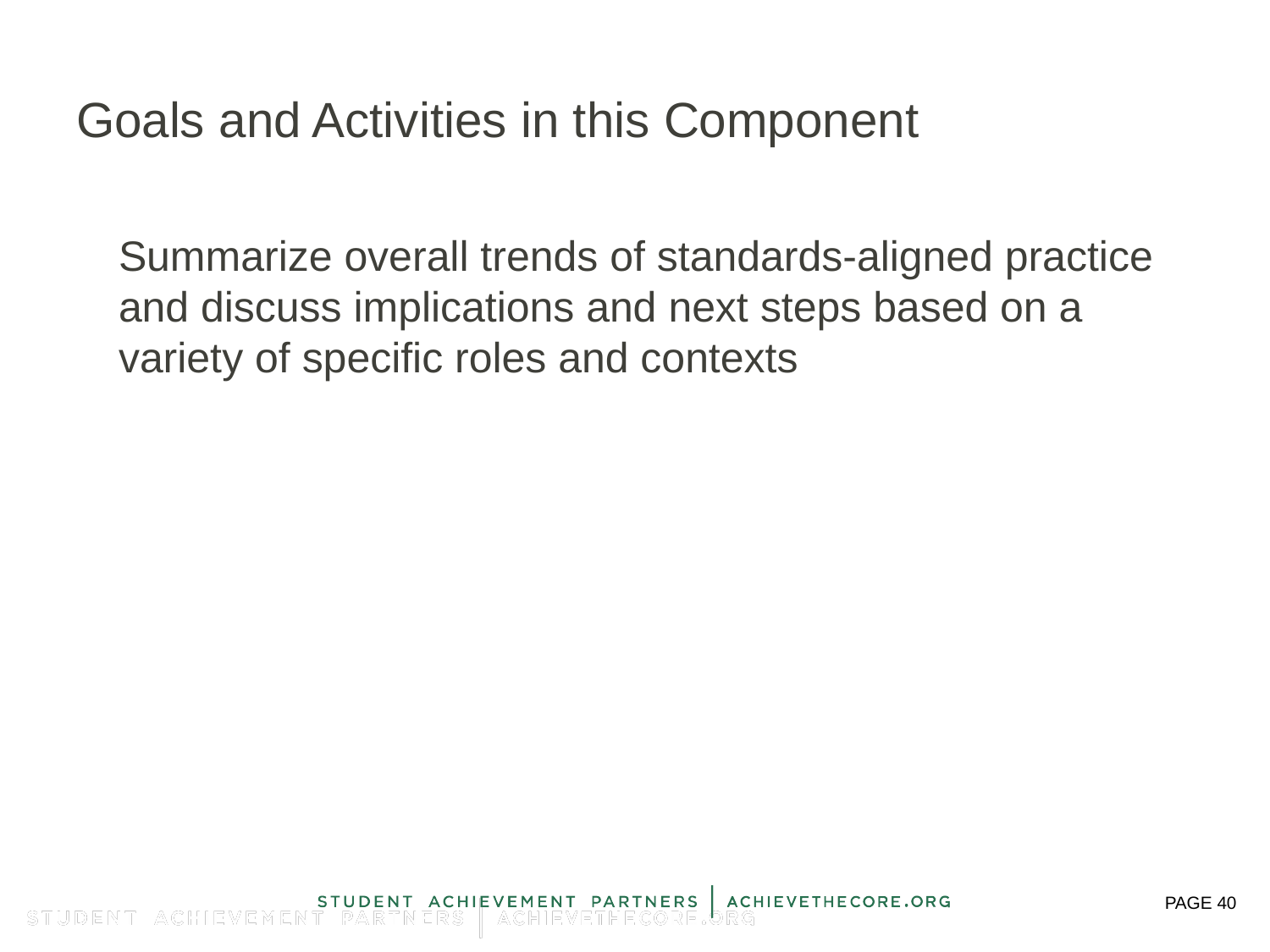

# Goals and Activities in this Component
Summarize overall trends of standards-aligned practice and discuss implications and next steps based on a variety of specific roles and contexts